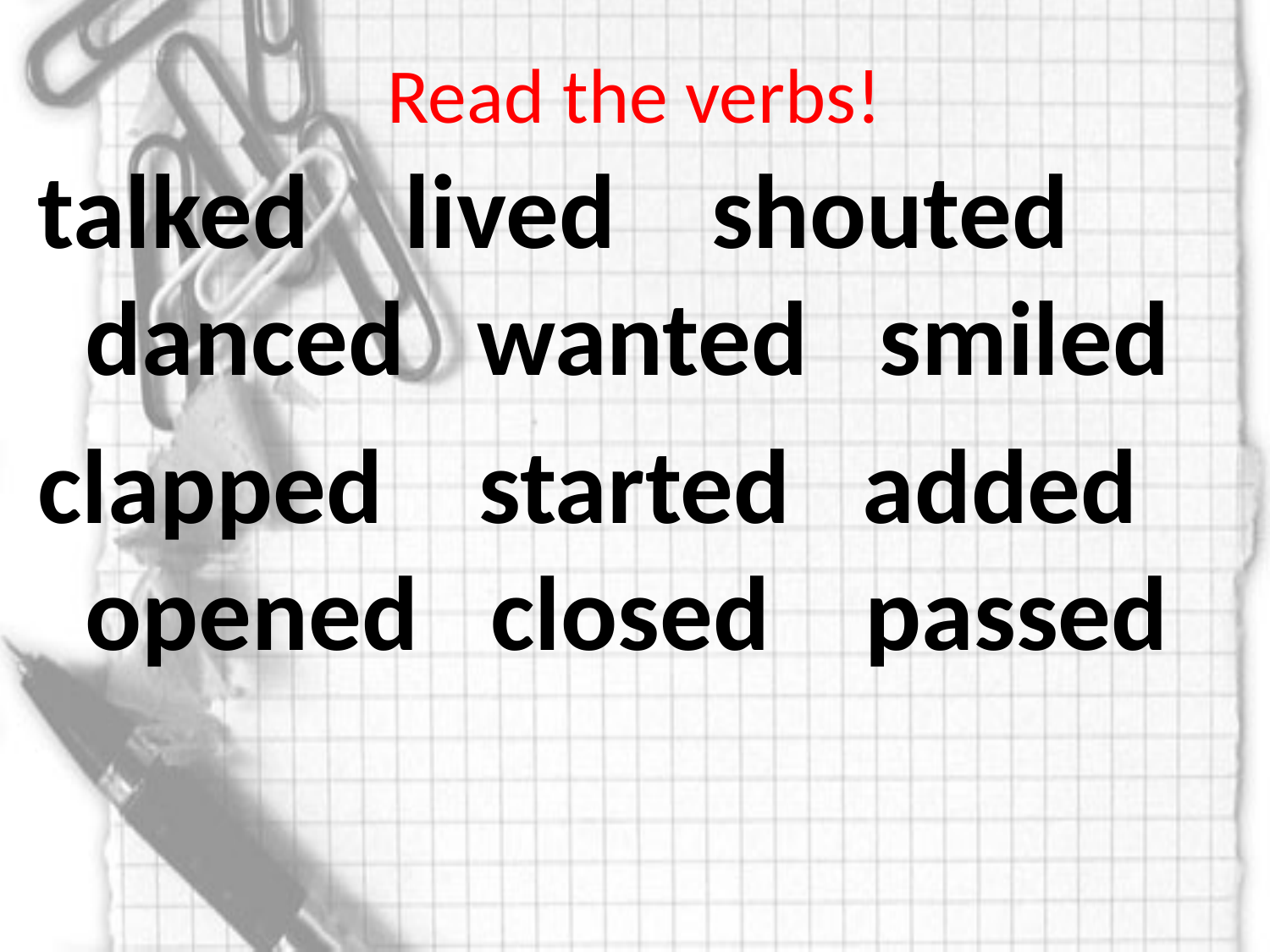

# Read the verbs!
talked    lived    shouted  danced   wanted   smiled
clapped    started   added  opened   closed    passed